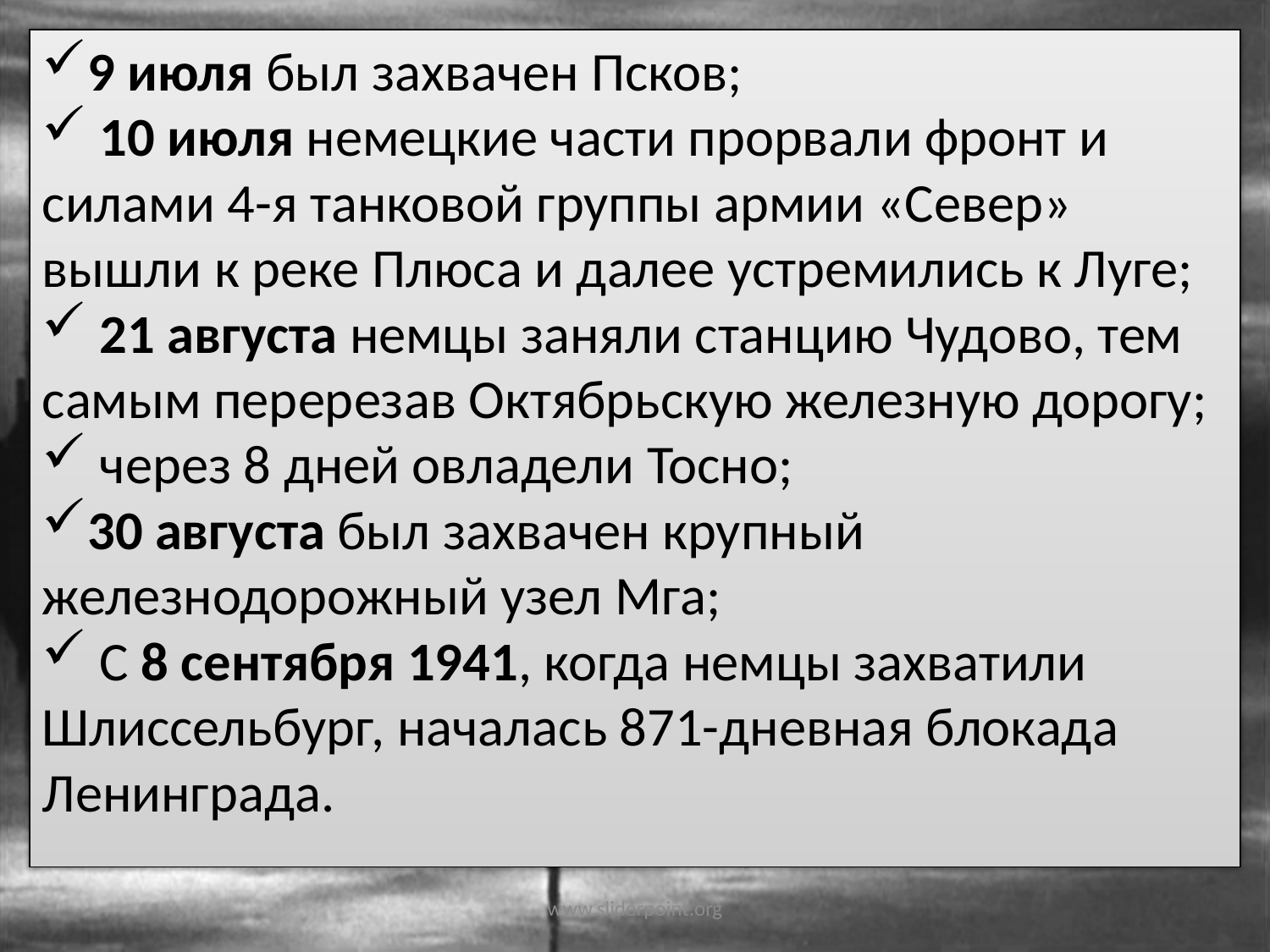

9 июля был захвачен Псков;
 10 июля немецкие части прорвали фронт и силами 4-я танковой группы армии «Север» вышли к реке Плюса и далее устремились к Луге;
 21 августа немцы заняли станцию Чудово, тем самым перерезав Октябрьскую железную дорогу;
 через 8 дней овладели Тосно;
30 августа был захвачен крупный железнодорожный узел Мга;
 С 8 сентября 1941, когда немцы захватили Шлиссельбург, началась 871-дневная блокада Ленинграда.

www.sliderpoint.org